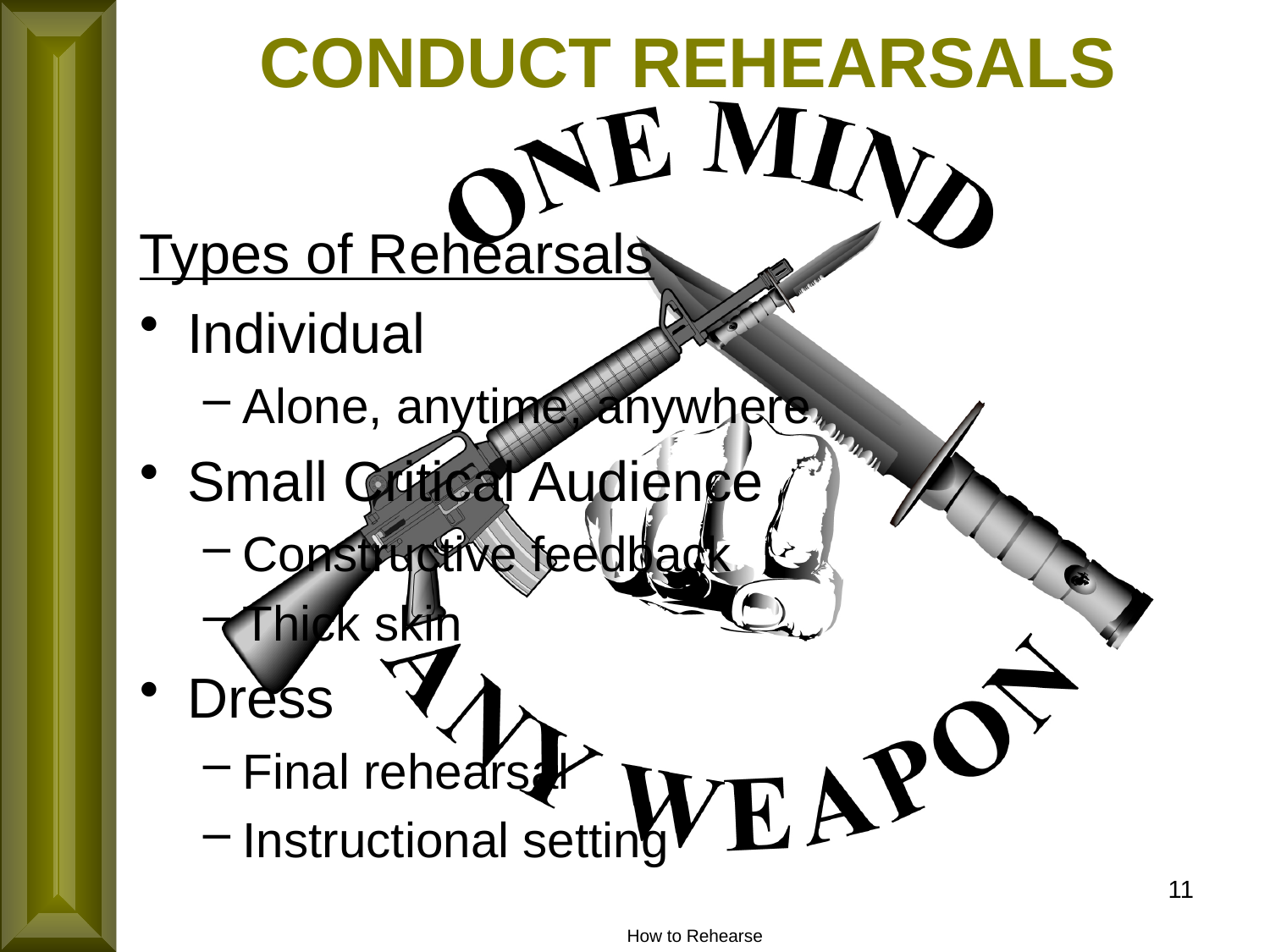

CONDUCT REHEARSALS
Types of Rehearsals
Individual
Alone, anytime, anywhere
Small Critical Audience
Constructive feedback
Thick skin
Dress
Final rehearsal
Instructional setting
11
How to Rehearse